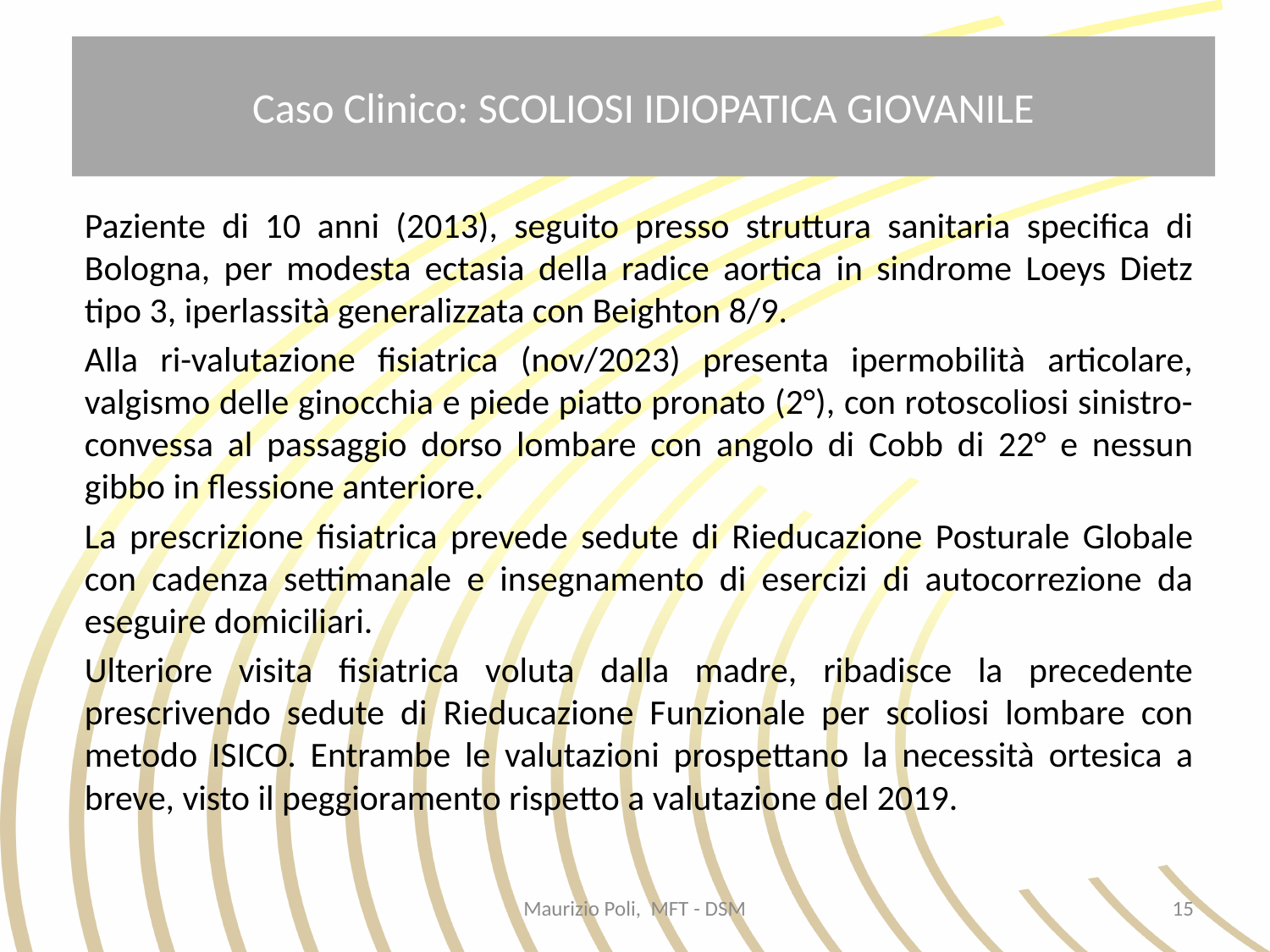

# Caso Clinico: SCOLIOSI IDIOPATICA GIOVANILE
Paziente di 10 anni (2013), seguito presso struttura sanitaria specifica di Bologna, per modesta ectasia della radice aortica in sindrome Loeys Dietz tipo 3, iperlassità generalizzata con Beighton 8/9.
Alla ri-valutazione fisiatrica (nov/2023) presenta ipermobilità articolare, valgismo delle ginocchia e piede piatto pronato (2°), con rotoscoliosi sinistro-convessa al passaggio dorso lombare con angolo di Cobb di 22° e nessun gibbo in flessione anteriore.
La prescrizione fisiatrica prevede sedute di Rieducazione Posturale Globale con cadenza settimanale e insegnamento di esercizi di autocorrezione da eseguire domiciliari.
Ulteriore visita fisiatrica voluta dalla madre, ribadisce la precedente prescrivendo sedute di Rieducazione Funzionale per scoliosi lombare con metodo ISICO. Entrambe le valutazioni prospettano la necessità ortesica a breve, visto il peggioramento rispetto a valutazione del 2019.

Maurizio Poli,  MFT - DSM
15